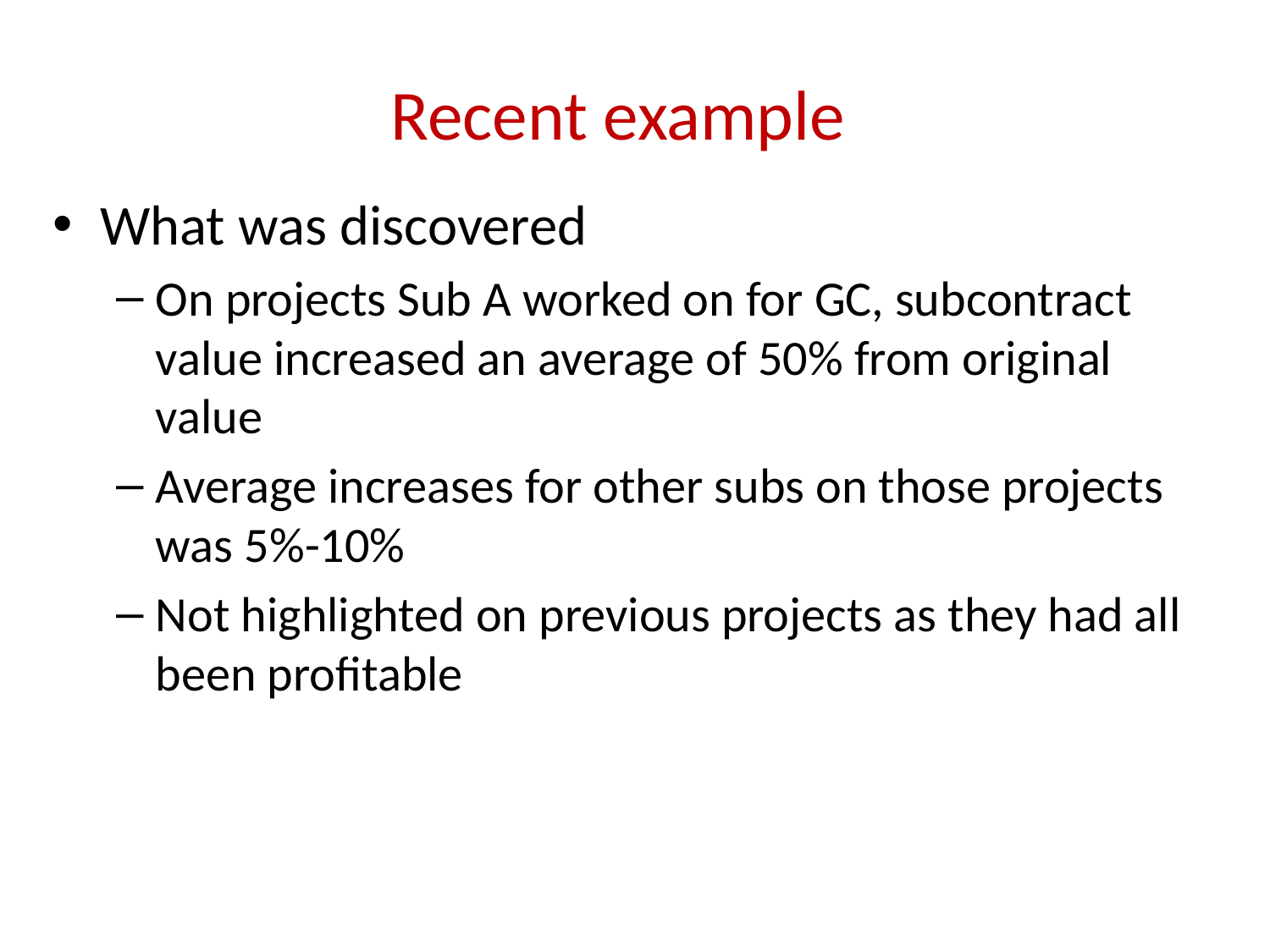

# Recent example
What was discovered
On projects Sub A worked on for GC, subcontract value increased an average of 50% from original value
Average increases for other subs on those projects was 5%-10%
Not highlighted on previous projects as they had all been profitable